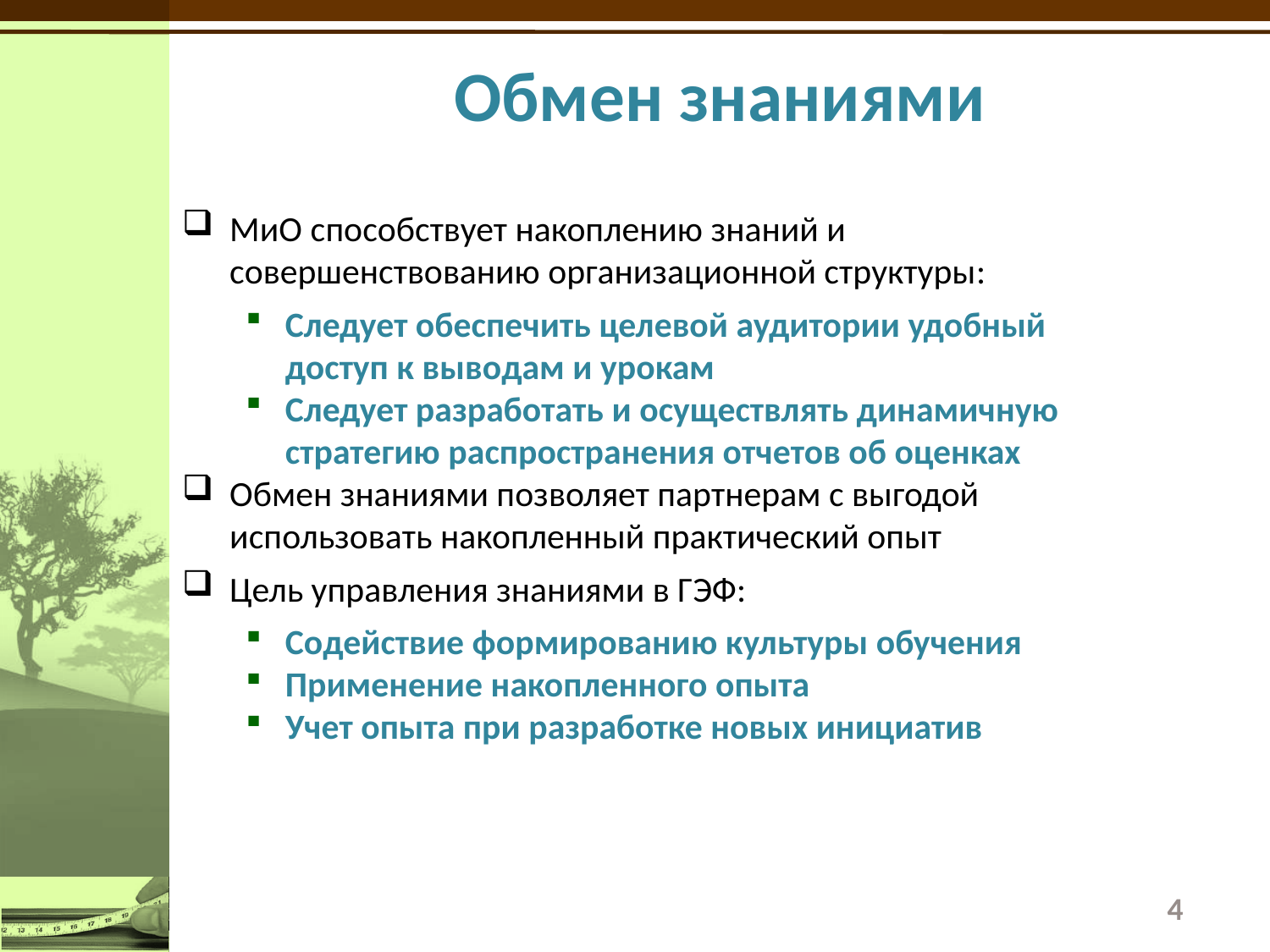

# Обмен знаниями
МиО способствует накоплению знаний и совершенствованию организационной структуры:
Следует обеспечить целевой аудитории удобный доступ к выводам и урокам
Следует разработать и осуществлять динамичную стратегию распространения отчетов об оценках
Обмен знаниями позволяет партнерам с выгодой использовать накопленный практический опыт
Цель управления знаниями в ГЭФ:
Содействие формированию культуры обучения
Применение накопленного опыта
Учет опыта при разработке новых инициатив
4